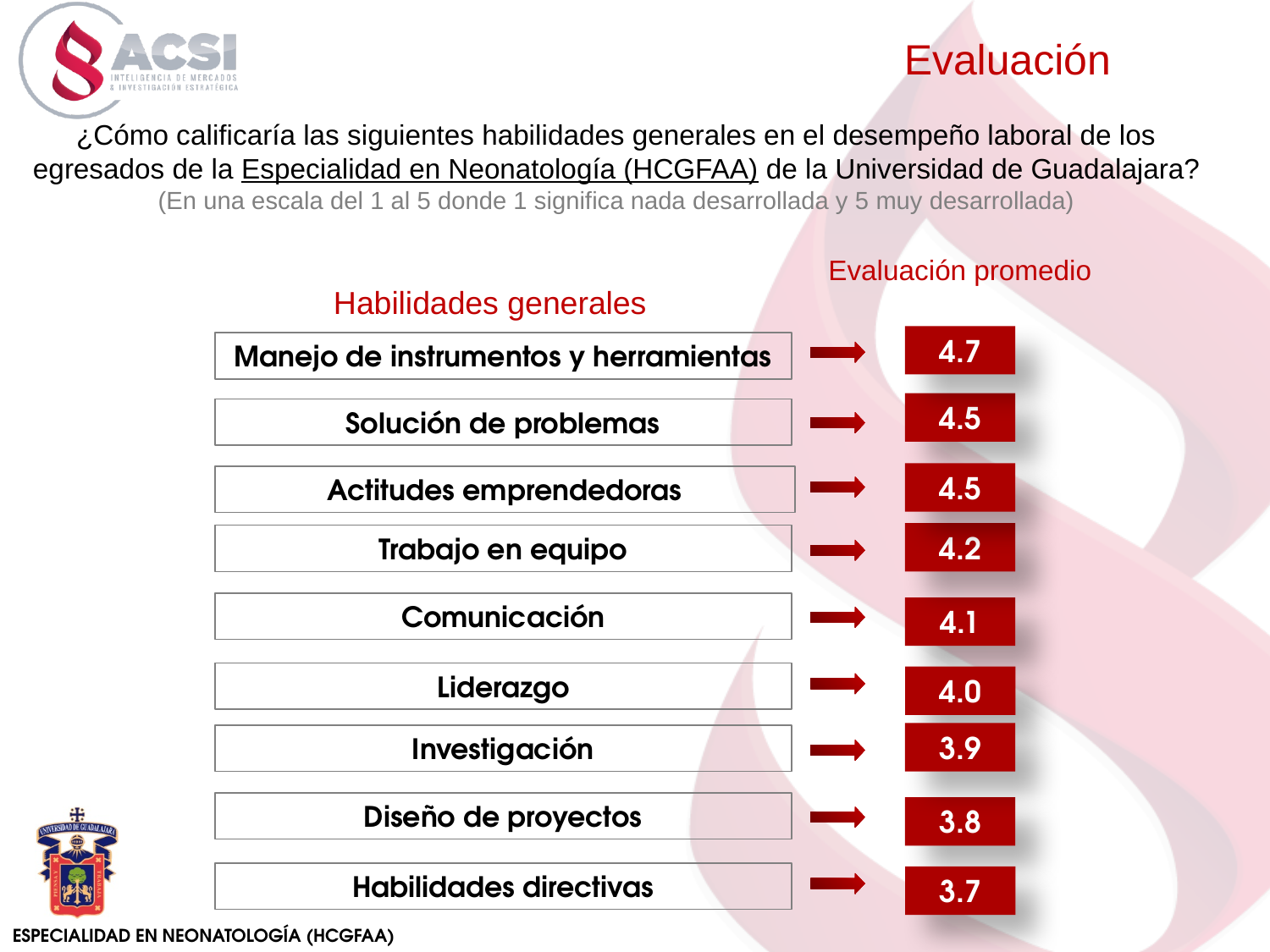

Evaluación
¿Cómo calificaría las siguientes habilidades generales en el desempeño laboral de los egresados de la Especialidad en Neonatología (HCGFAA) de la Universidad de Guadalajara?
(En una escala del 1 al 5 donde 1 significa nada desarrollada y 5 muy desarrollada)
Evaluación promedio
Habilidades generales
4.7
Manejo de instrumentos y herramientas

4.5
Solución de problemas

4.5
Actitudes emprendedoras

4.2
Trabajo en equipo

Comunicación
4.1

Liderazgo
4.0

3.9
Investigación

Diseño de proyectos
3.8

Habilidades directivas
3.7